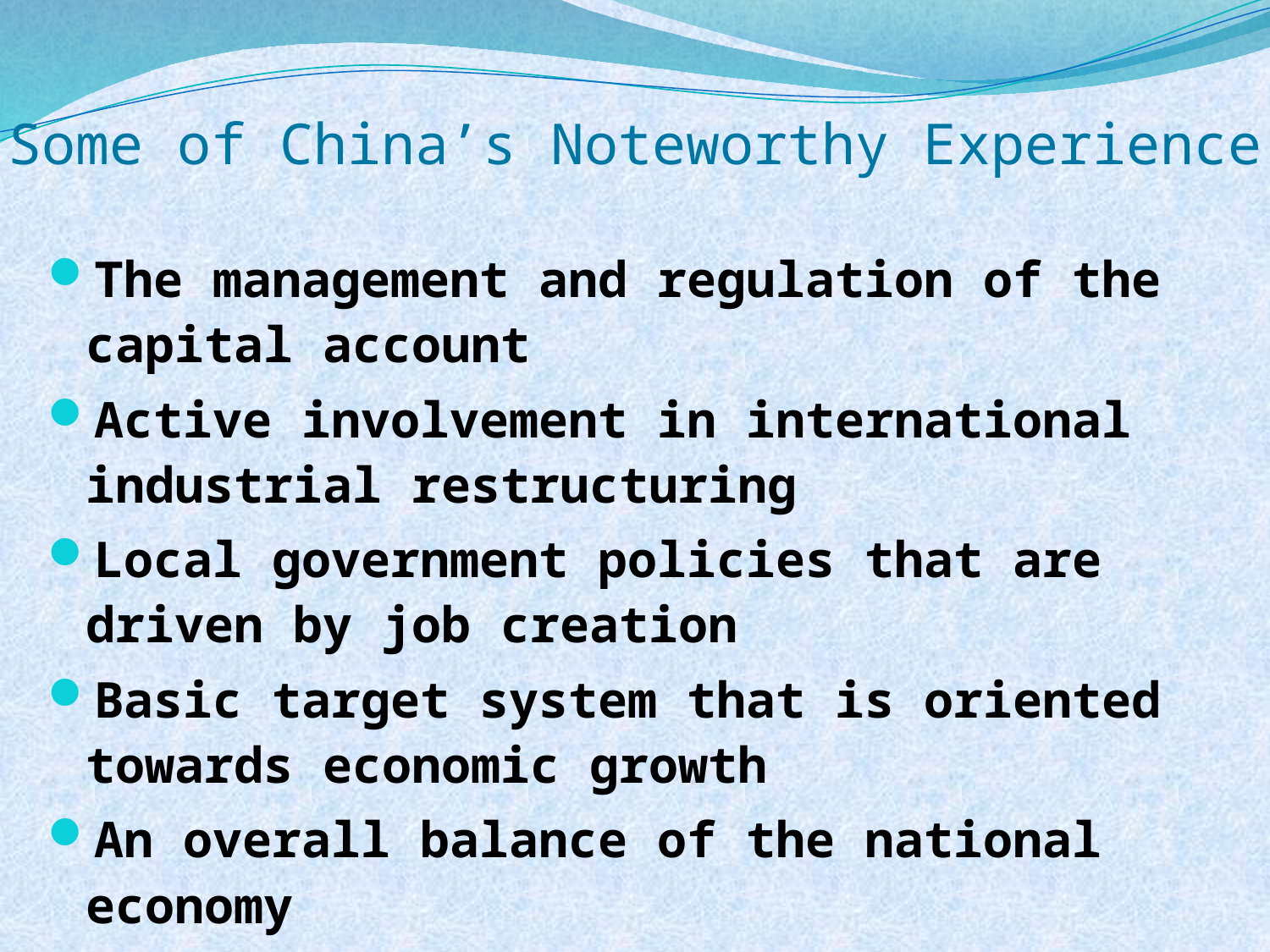

Some of China’s Noteworthy Experience
The management and regulation of the capital account
Active involvement in international industrial restructuring
Local government policies that are driven by job creation
Basic target system that is oriented towards economic growth
An overall balance of the national economy